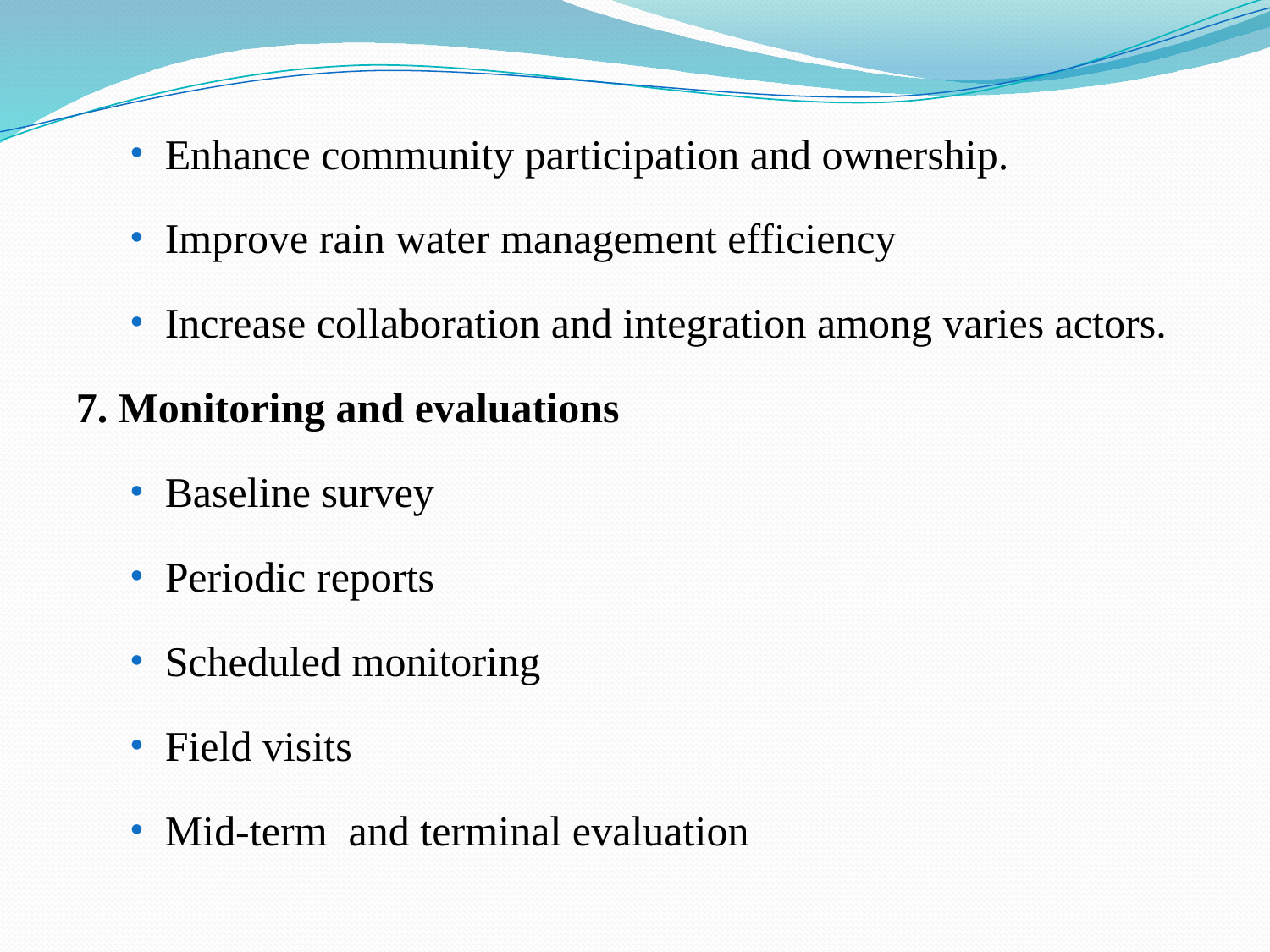

Enhance community participation and ownership.
Improve rain water management efficiency
Increase collaboration and integration among varies actors.
7. Monitoring and evaluations
Baseline survey
Periodic reports
Scheduled monitoring
Field visits
Mid-term  and terminal evaluation